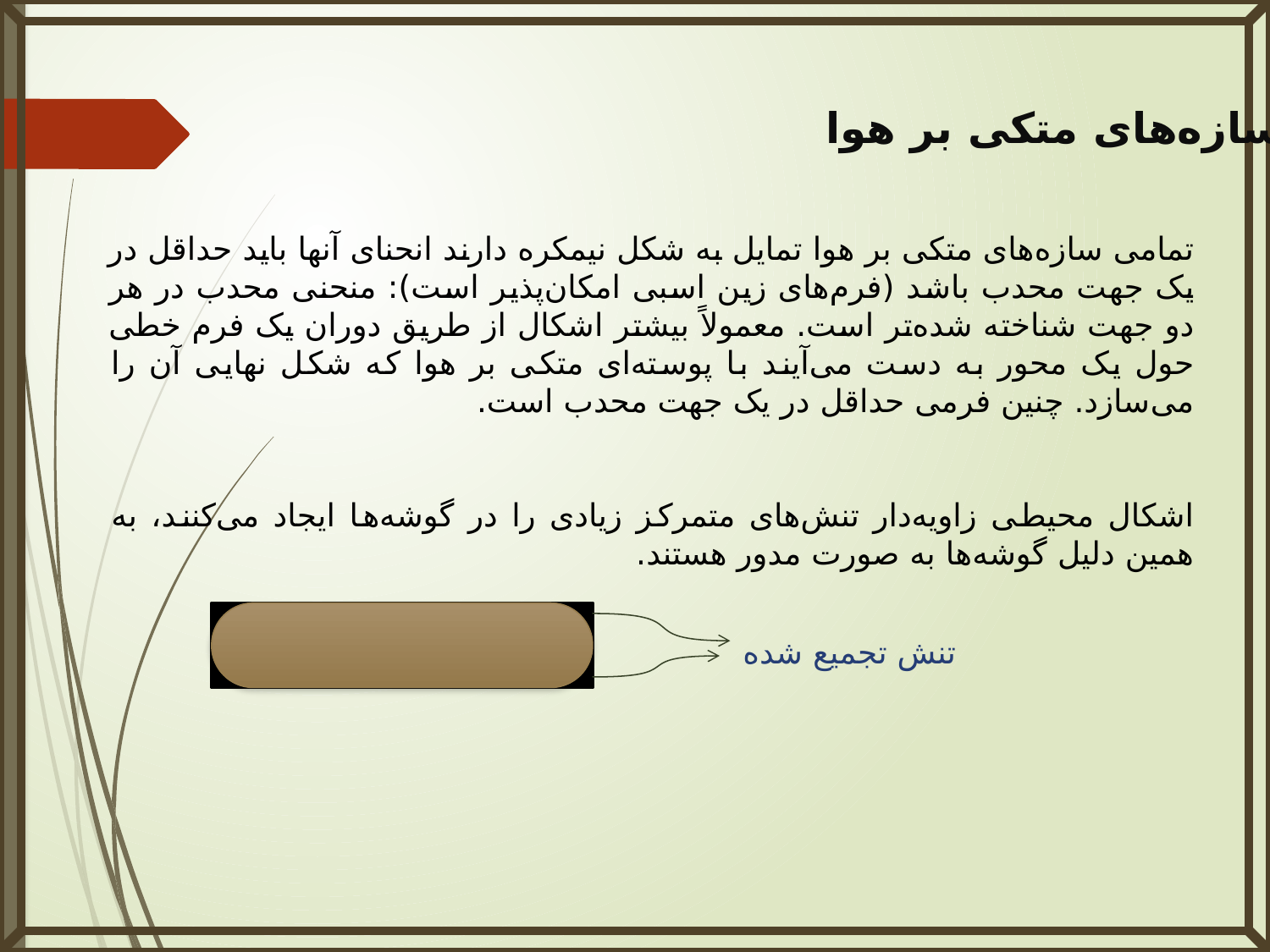

سازه‌های متکی بر هوا:
تمامی سازه‌های متکی بر هوا تمایل به شکل نیمکره دارند انحنای آنها باید حداقل در یک جهت محدب باشد (فرم‌های زین اسبی امکان‌پذیر است): منحنی محدب در هر دو جهت شناخته شده‌تر است. معمولاً بیشتر اشکال از طریق دوران یک فرم خطی حول یک محور به دست می‌آیند با پوسته‌ای متکی بر هوا که شکل نهایی آن را می‌سازد. چنین فرمی حداقل در یک جهت محدب است.

اشکال محیطی زاویه‌دار تنش‌های متمرکز زیادی را در گوشه‌ها ایجاد می‌کنند، به همین دلیل گوشه‌ها به صورت مدور هستند.

تنش تجمیع شده